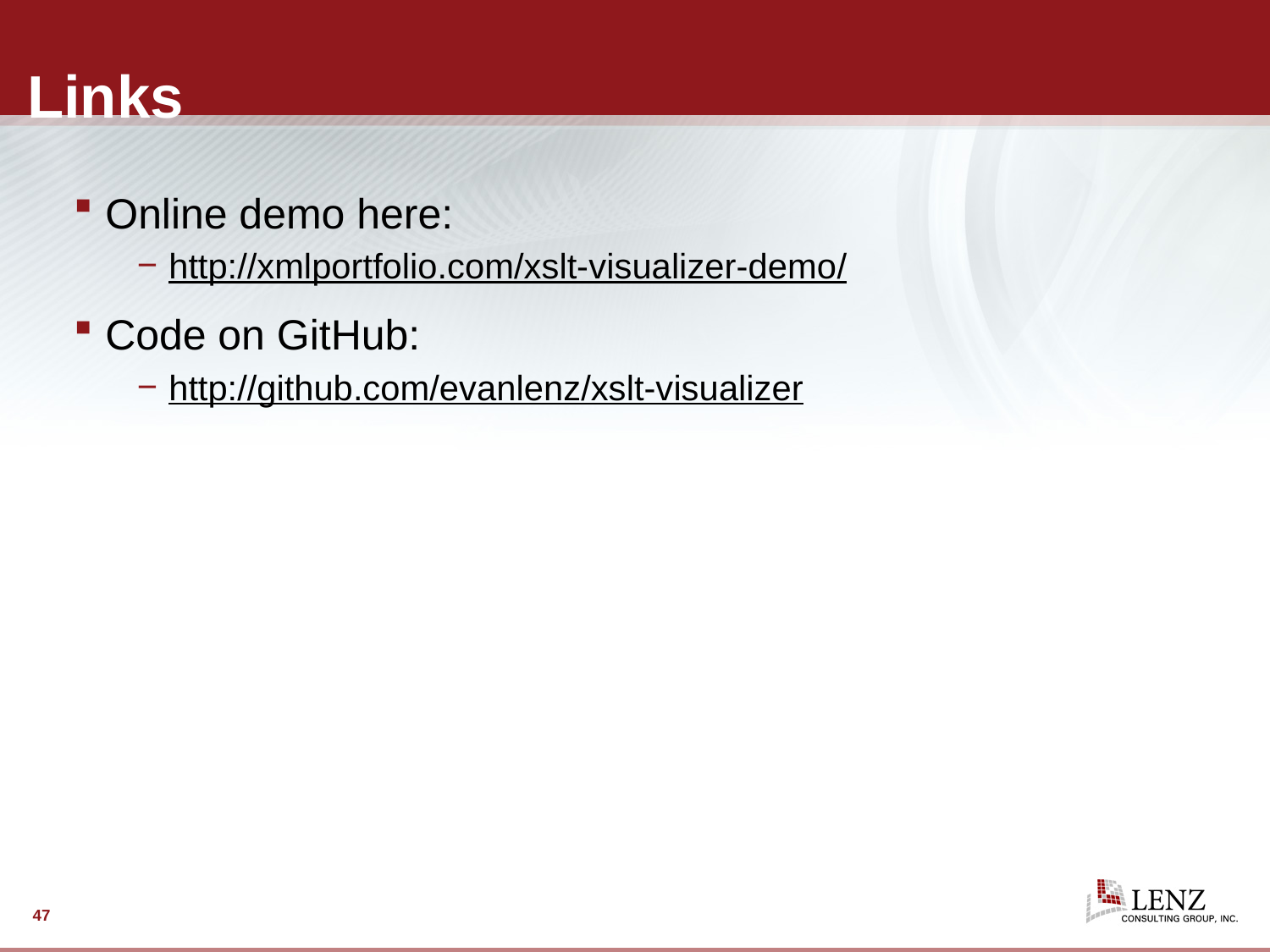

# Links
Online demo here:
http://xmlportfolio.com/xslt-visualizer-demo/
Code on GitHub:
http://github.com/evanlenz/xslt-visualizer

47